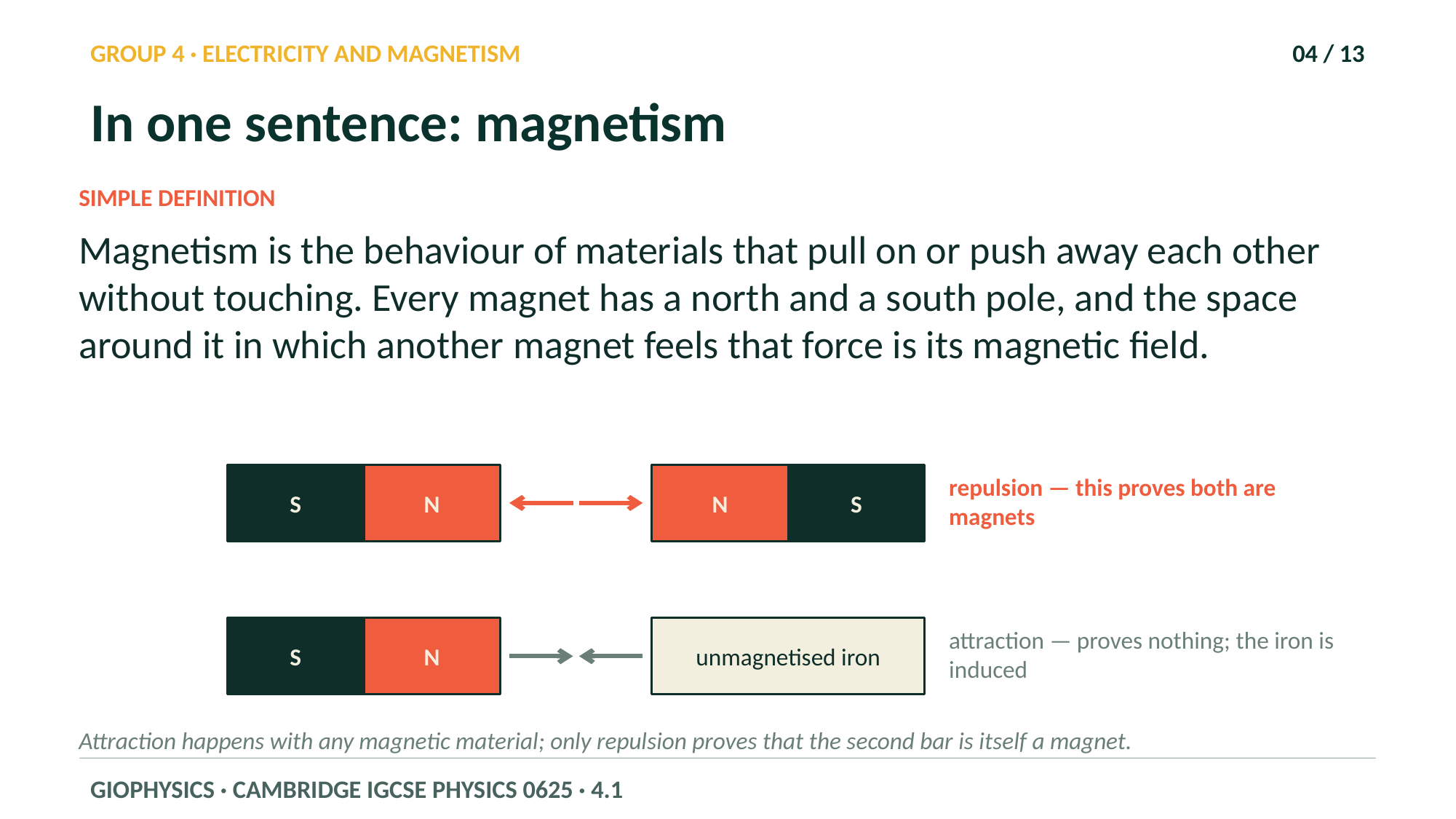

GROUP 4 · ELECTRICITY AND MAGNETISM
04 / 13
In one sentence: magnetism
SIMPLE DEFINITION
Magnetism is the behaviour of materials that pull on or push away each other without touching. Every magnet has a north and a south pole, and the space around it in which another magnet feels that force is its magnetic field.
S
N
N
S
repulsion — this proves both are magnets
S
N
unmagnetised iron
attraction — proves nothing; the iron is induced
Attraction happens with any magnetic material; only repulsion proves that the second bar is itself a magnet.

GIOPHYSICS · CAMBRIDGE IGCSE PHYSICS 0625 · 4.1